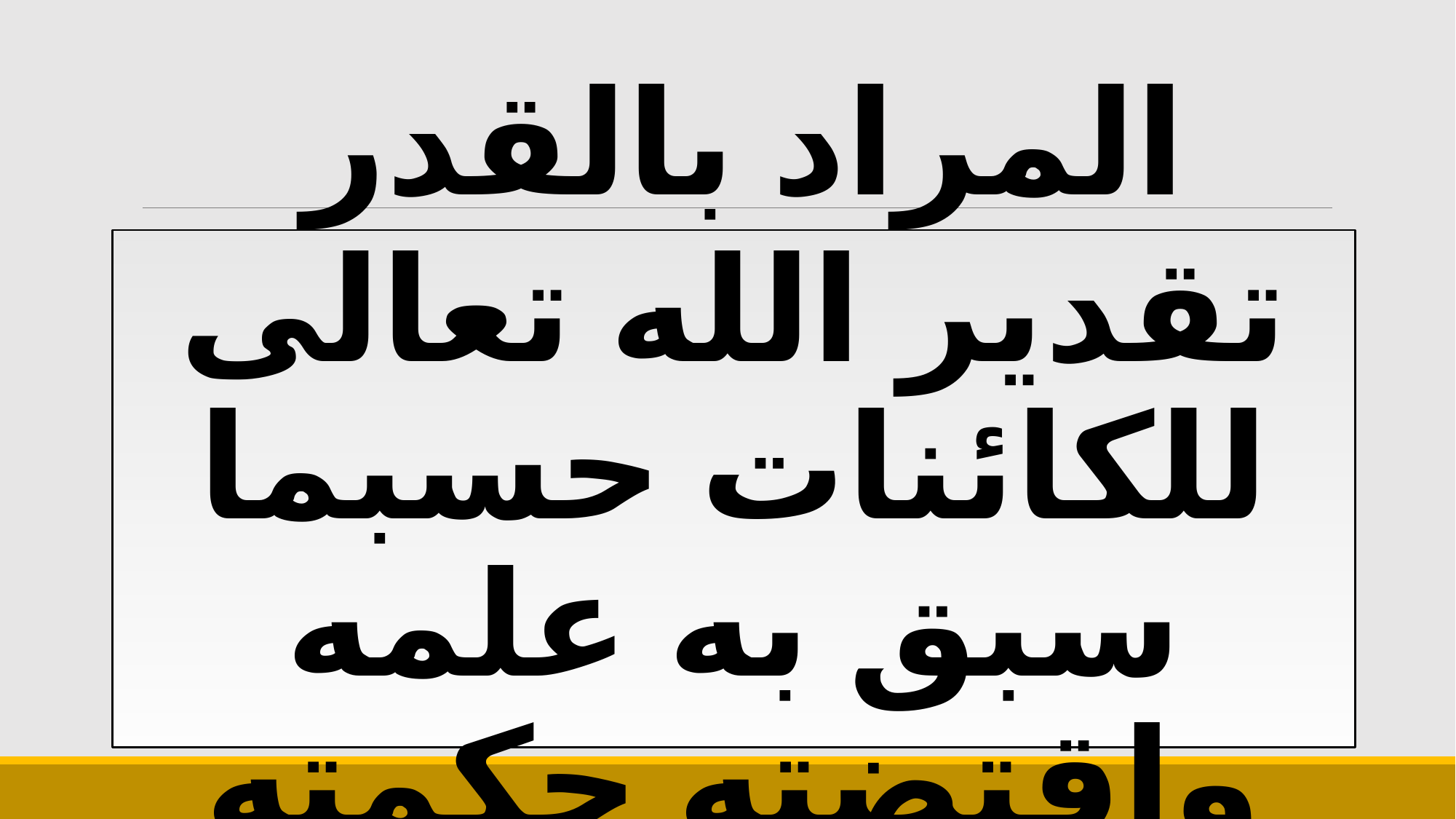

# المراد بالقدر
تقدير الله تعالى للكائنات حسبما سبق به علمه واقتضته حكمته